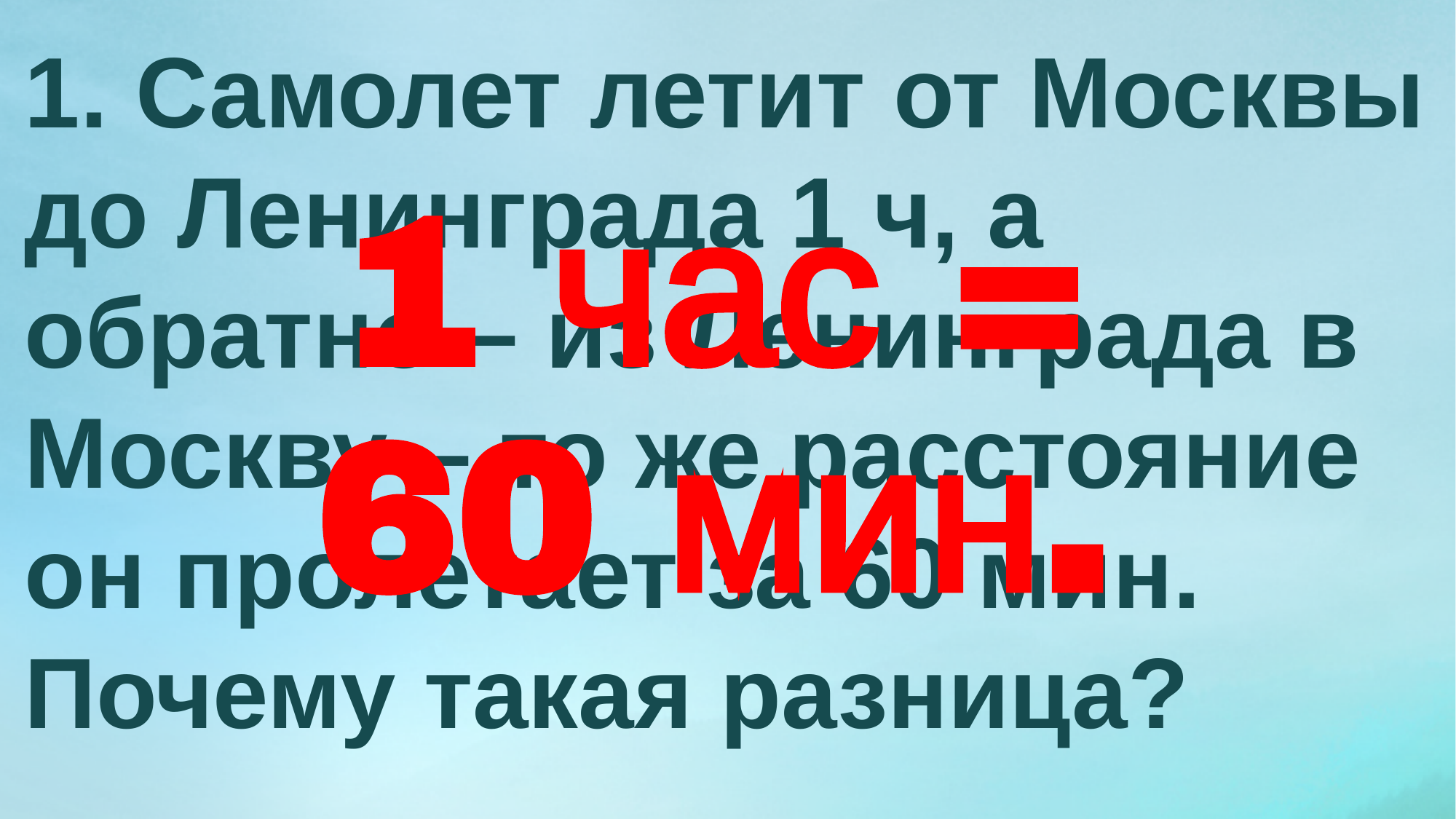

1. Самолет летит от Москвы до Ленинграда 1 ч, а обратно – из Ленинграда в Москву – то же расстояние он пролетает за 60 мин. Почему такая разница?
1 час =
60 мин.